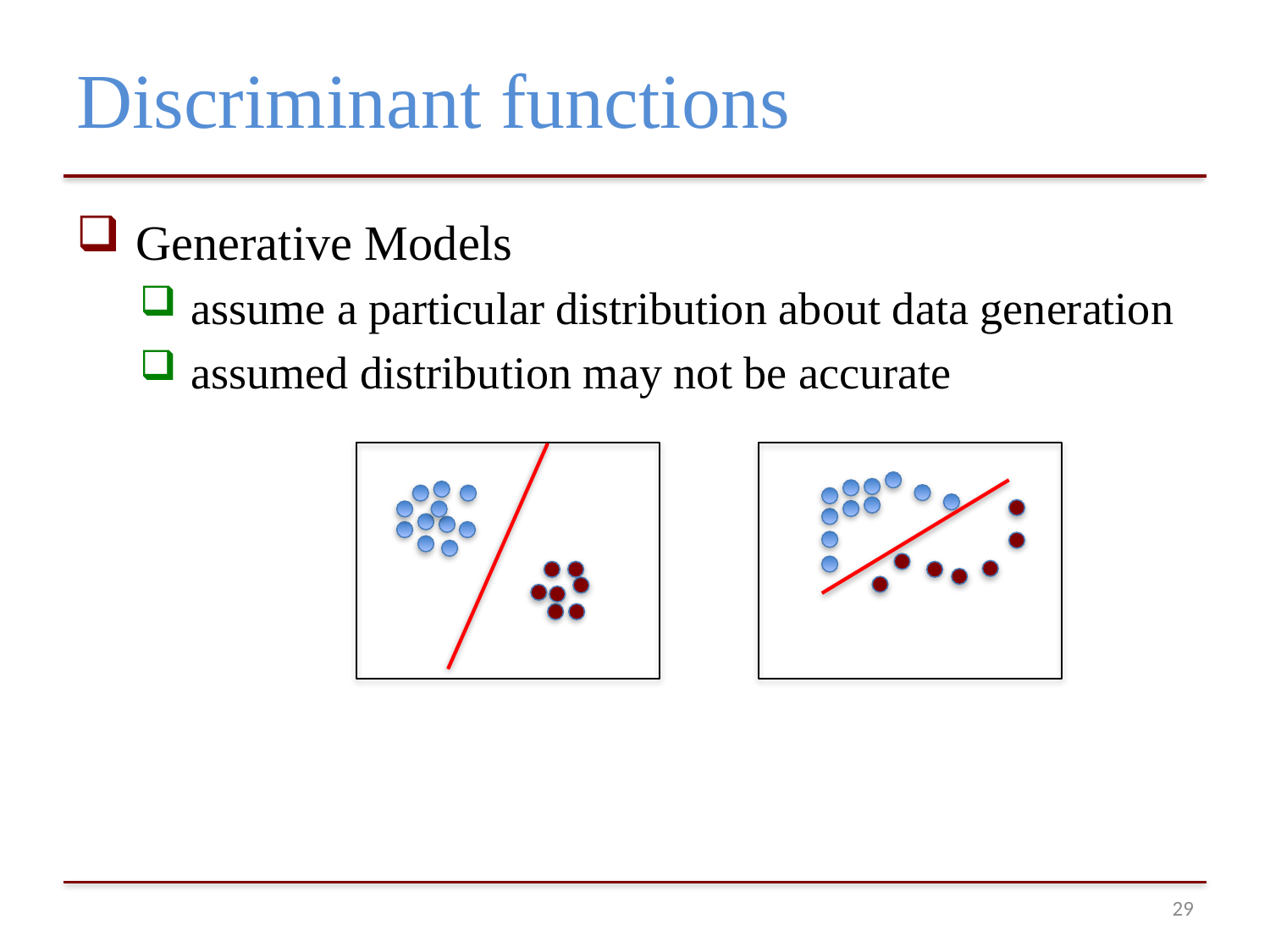

# Discriminant functions
 Generative Models
 assume a particular distribution about data generation
 assumed distribution may not be accurate

29